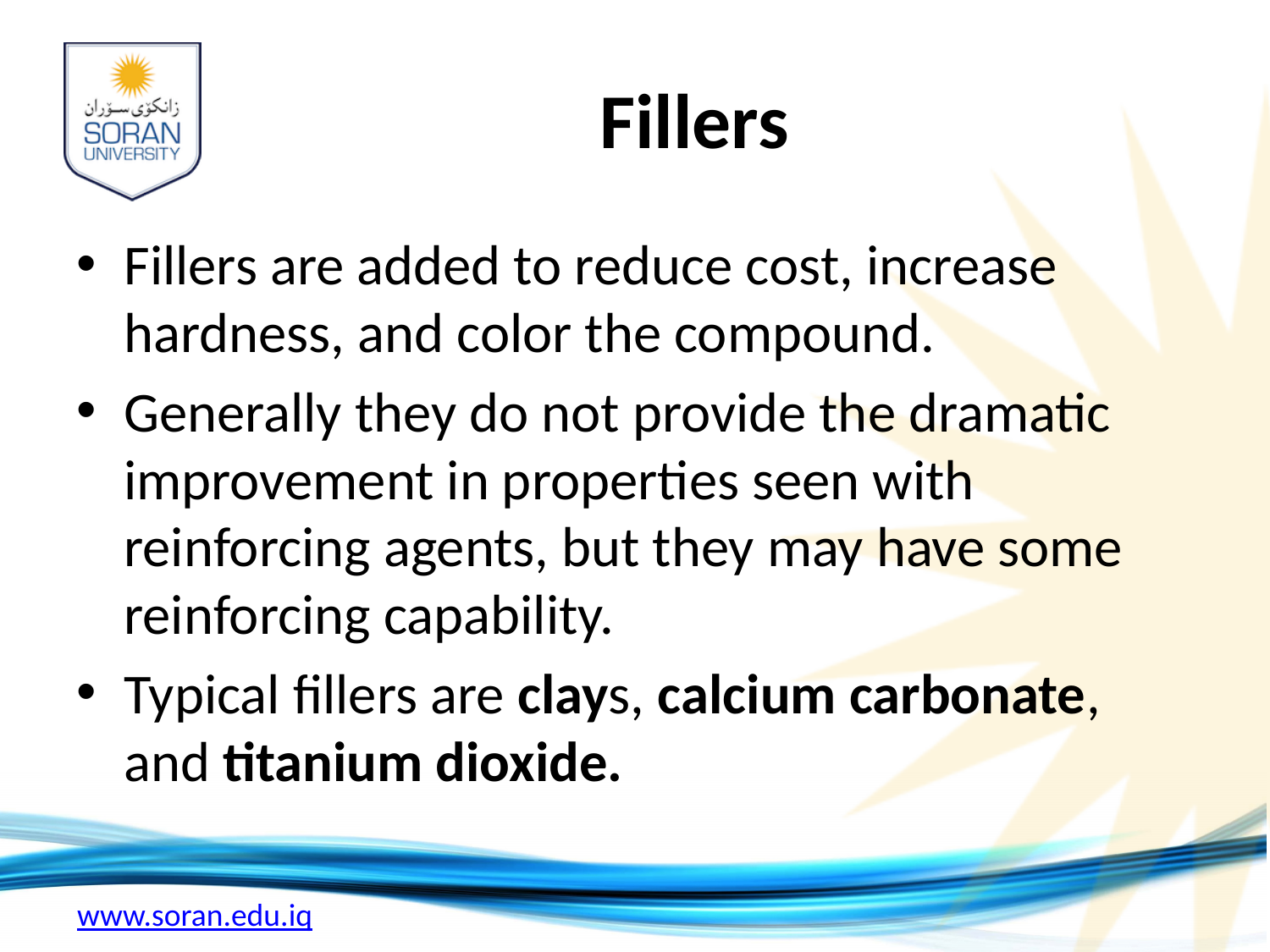

# Fillers
Fillers are added to reduce cost, increase hardness, and color the compound.
Generally they do not provide the dramatic improvement in properties seen with reinforcing agents, but they may have some reinforcing capability.
Typical fillers are clays, calcium carbonate, and titanium dioxide.